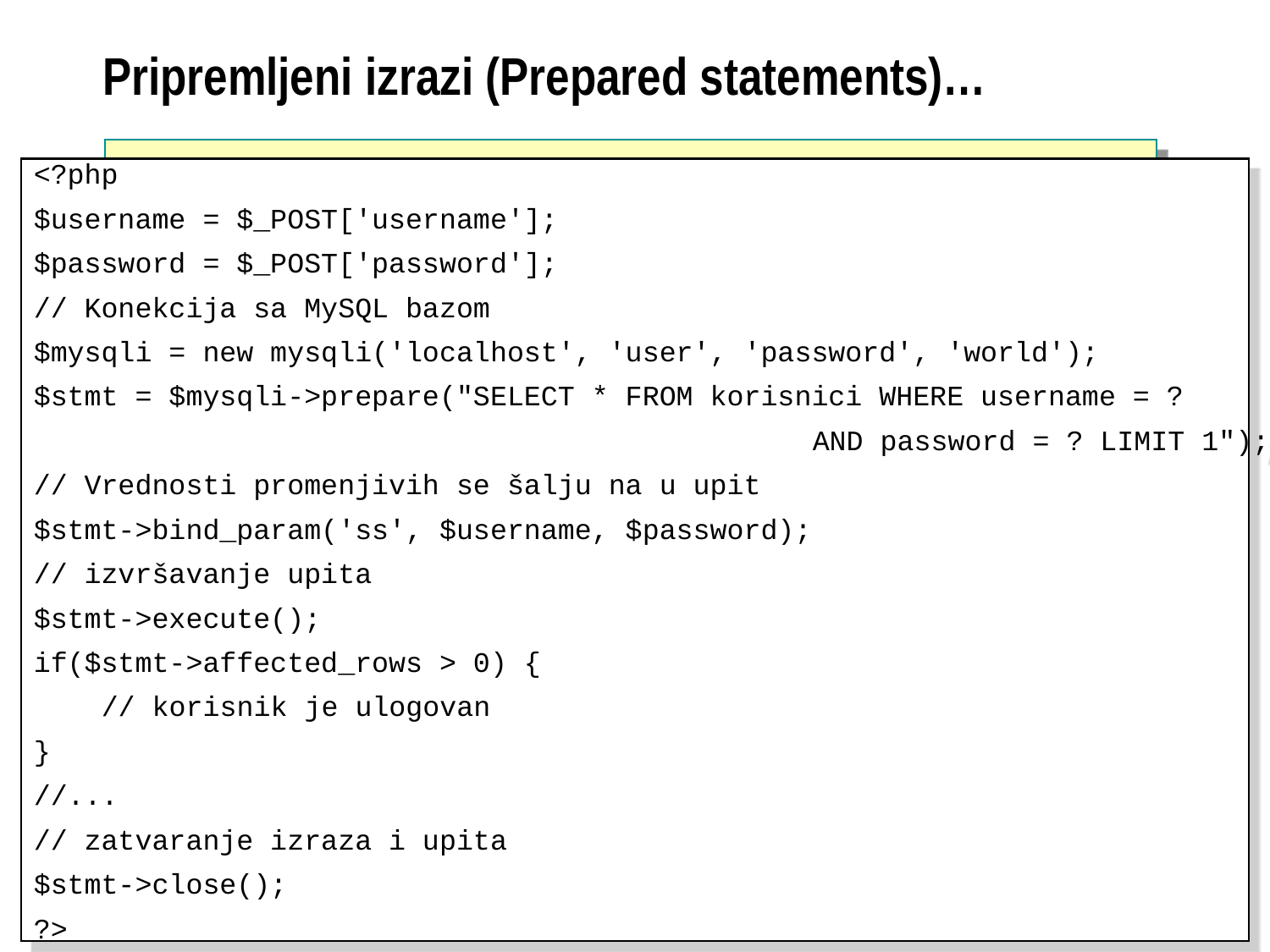

# Pripremljeni izrazi (Prepared statements)…
<?php
$username = $_POST['username'];
$password = $_POST['password'];
// Konekcija sa MySQL bazom
$mysqli = new mysqli('localhost', 'user', 'password', 'world');
$stmt = $mysqli->prepare("SELECT * FROM korisnici WHERE username = ?
                                              AND password = ? LIMIT 1");
// Vrednosti promenjivih se šalju na u upit
$stmt->bind_param('ss', $username, $password);
// izvršavanje upita
$stmt->execute();
if($stmt->affected_rows > 0) {
    // korisnik je ulogovan
}
//...
// zatvaranje izraza i upita
$stmt->close();
?>